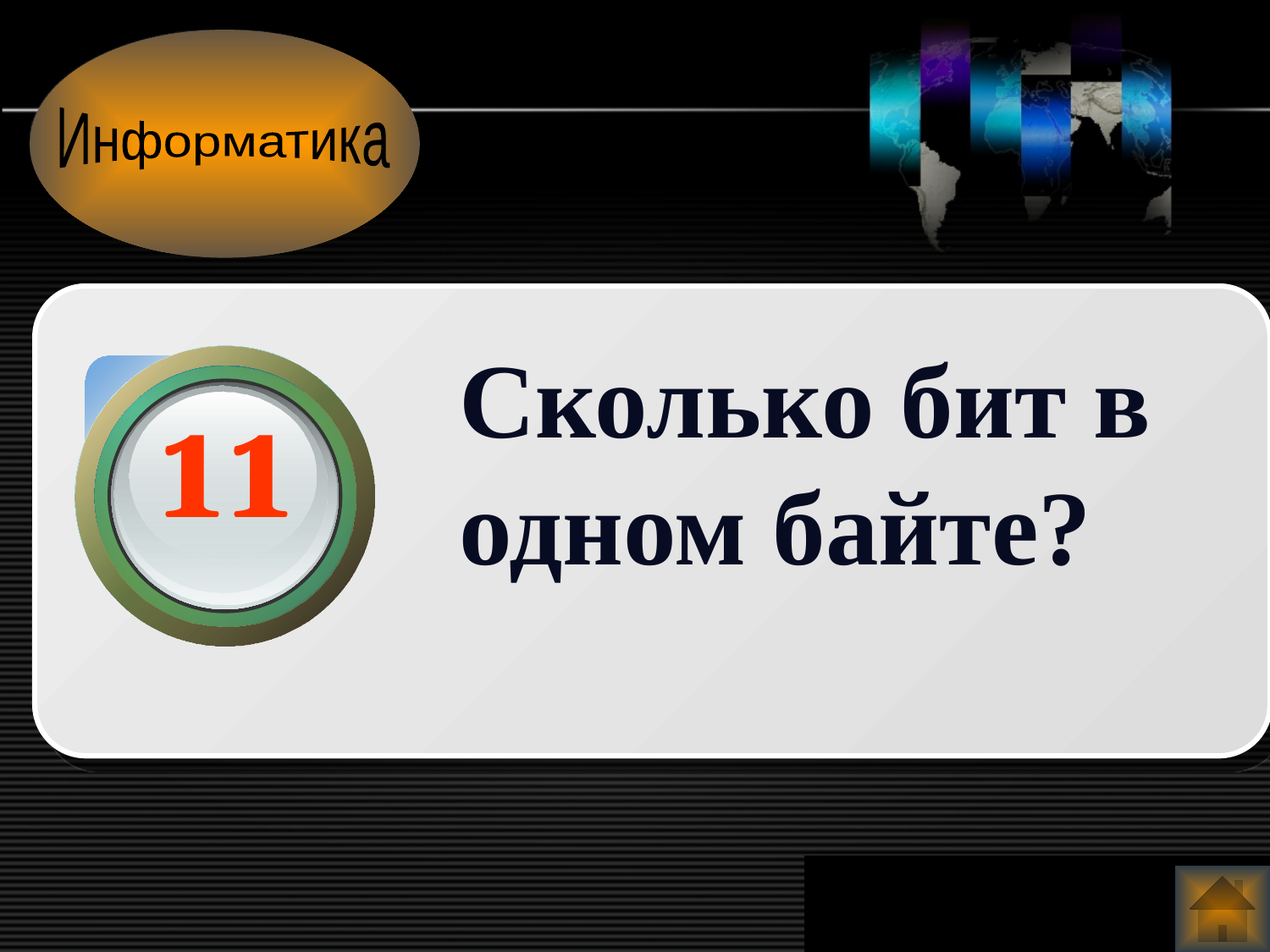

Информатика

Сколько бит в одном байте?

11

www.themegallery.com